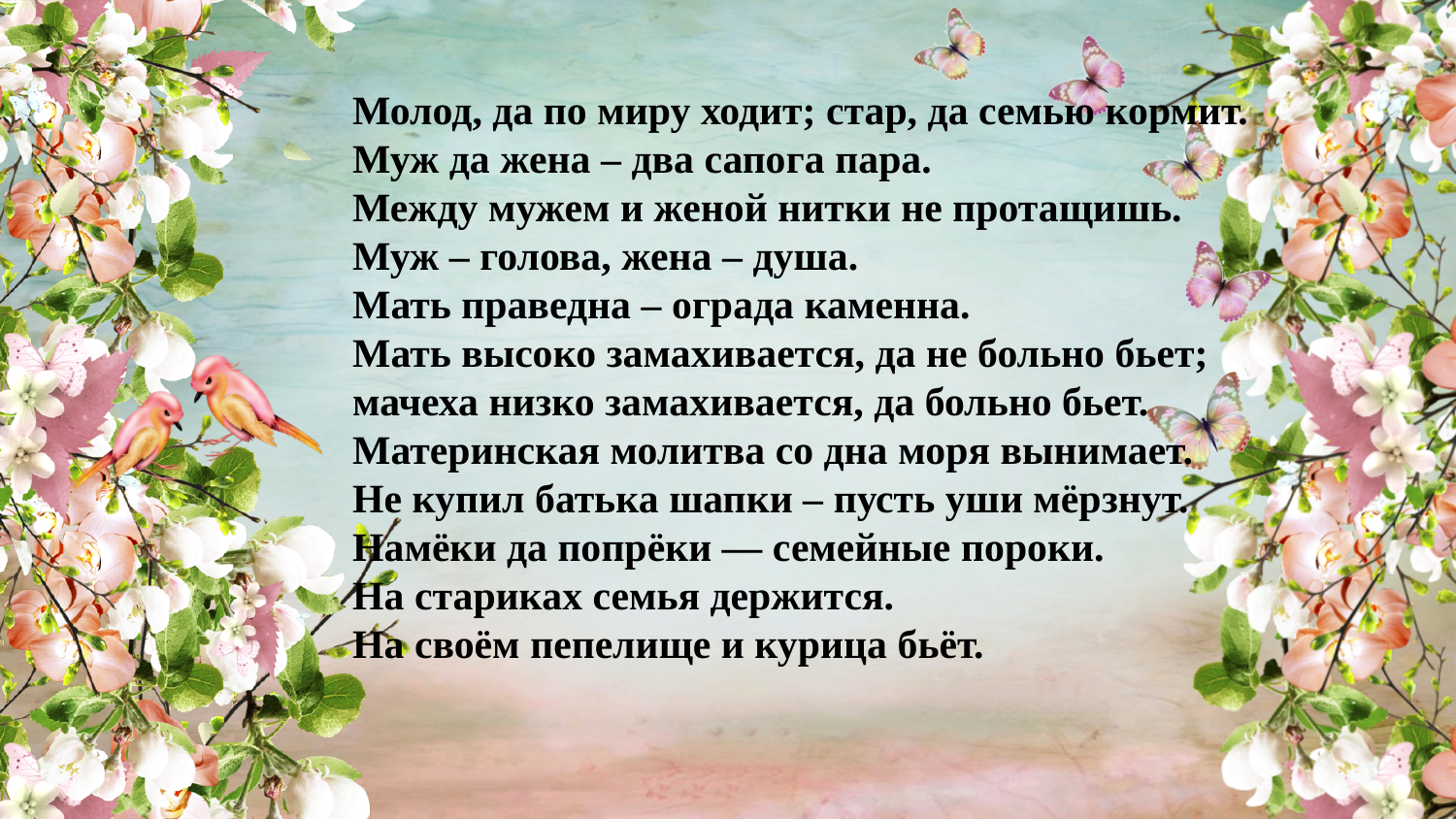

Молод, да по миру ходит; стар, да семью кормит.
Муж да жена – два сапога пара.
Между мужем и женой нитки не протащишь.
Муж – голова, жена – душа.
Мать праведна – ограда каменна.
Мать высоко замахивается, да не больно бьет; мачеха низко замахивается, да больно бьет.
Материнская молитва со дна моря вынимает.
Не купил батька шапки – пусть уши мёрзнут.
Намёки да попрёки — семейные пороки.
На стариках семья держится.
На своём пепелище и курица бьёт.